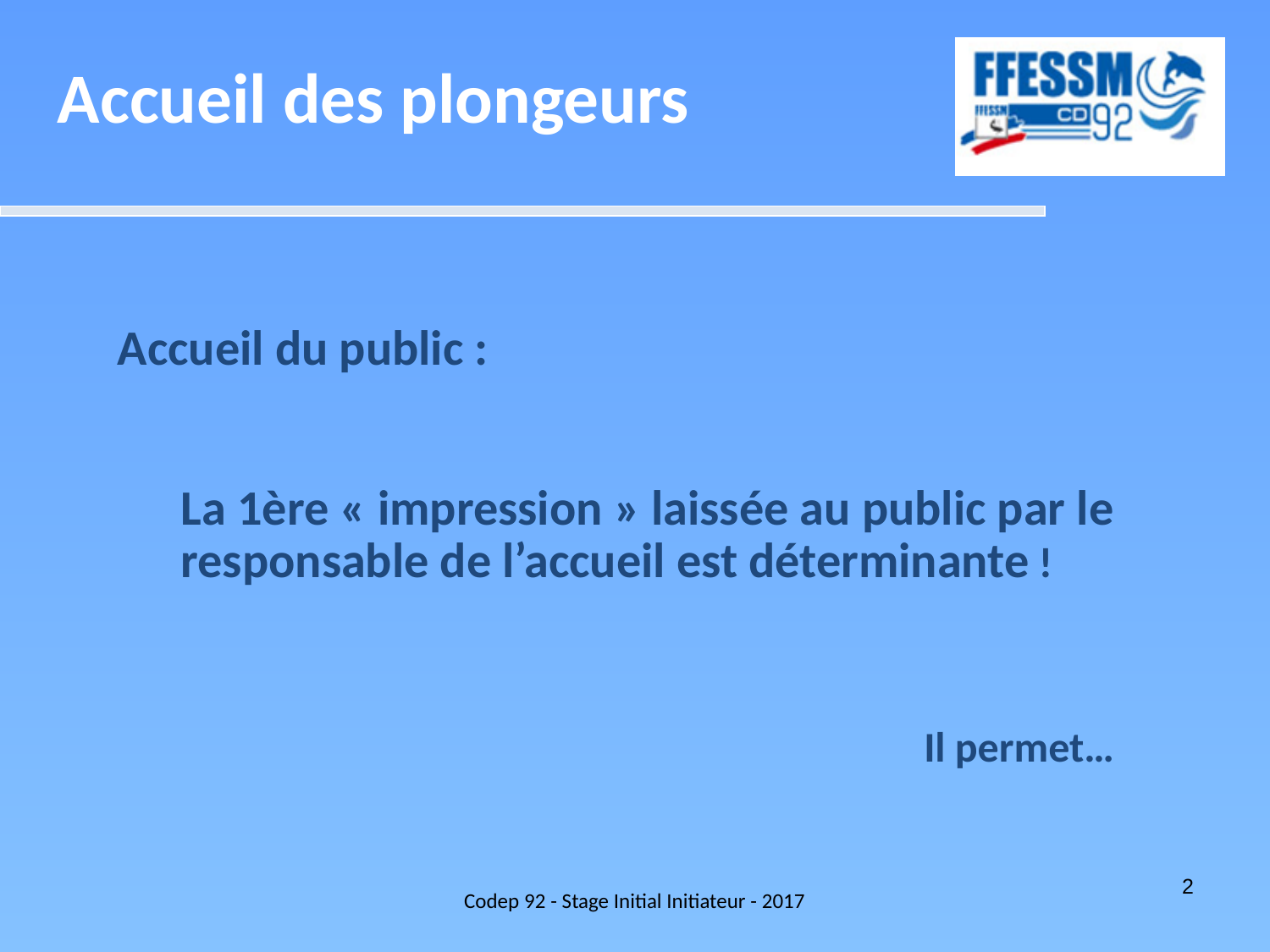

Accueil des plongeurs
Accueil du public :

La 1ère « impression » laissée au public par le responsable de l’accueil est déterminante !

                                                                              Il permet…
Codep 92 - Stage Initial Initiateur - 2017
2